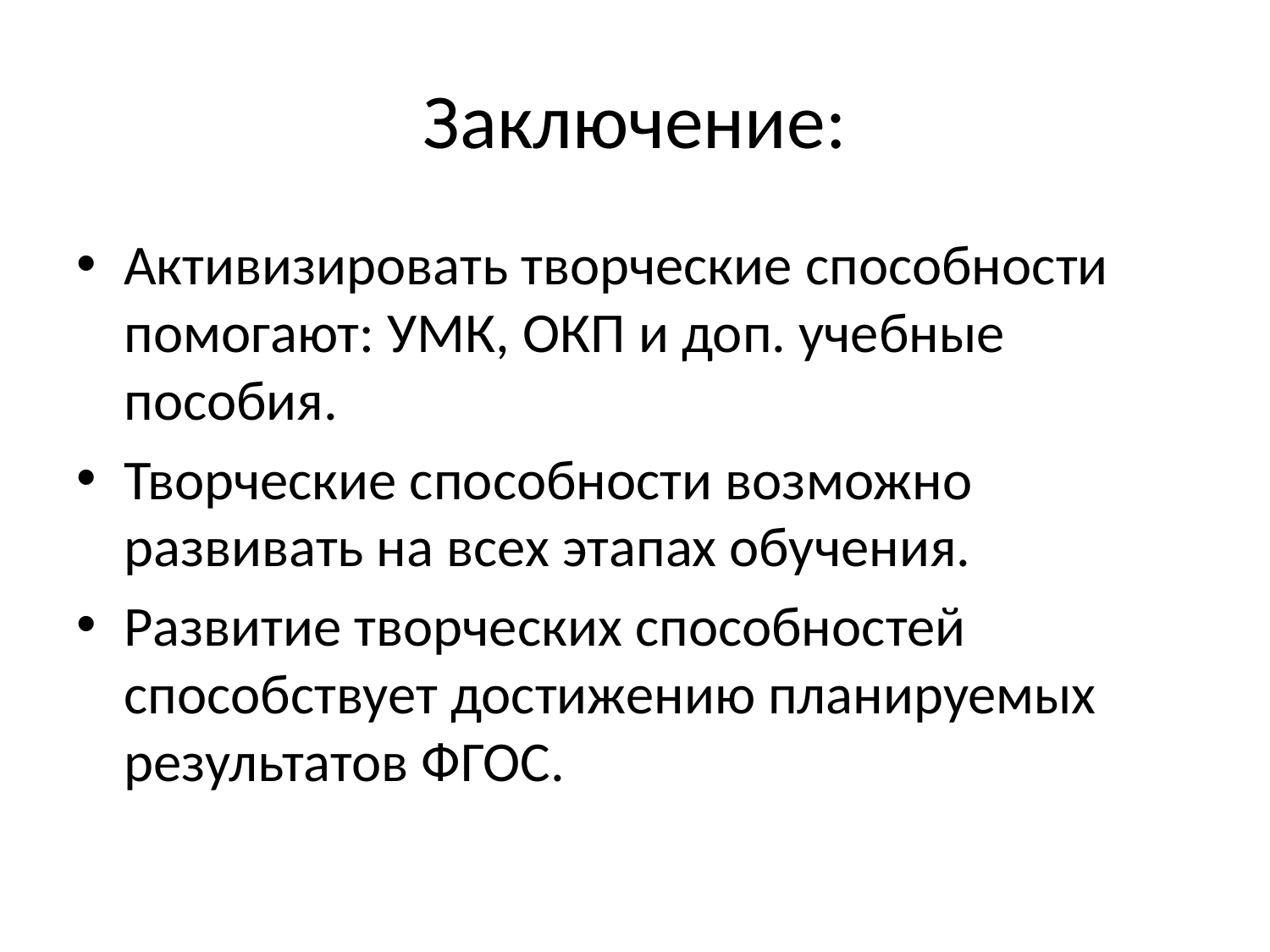

# Заключение:
Активизировать творческие способности помогают: УМК, ОКП и доп. учебные пособия.
Творческие способности возможно развивать на всех этапах обучения.
Развитие творческих способностей способствует достижению планируемых результатов ФГОС.